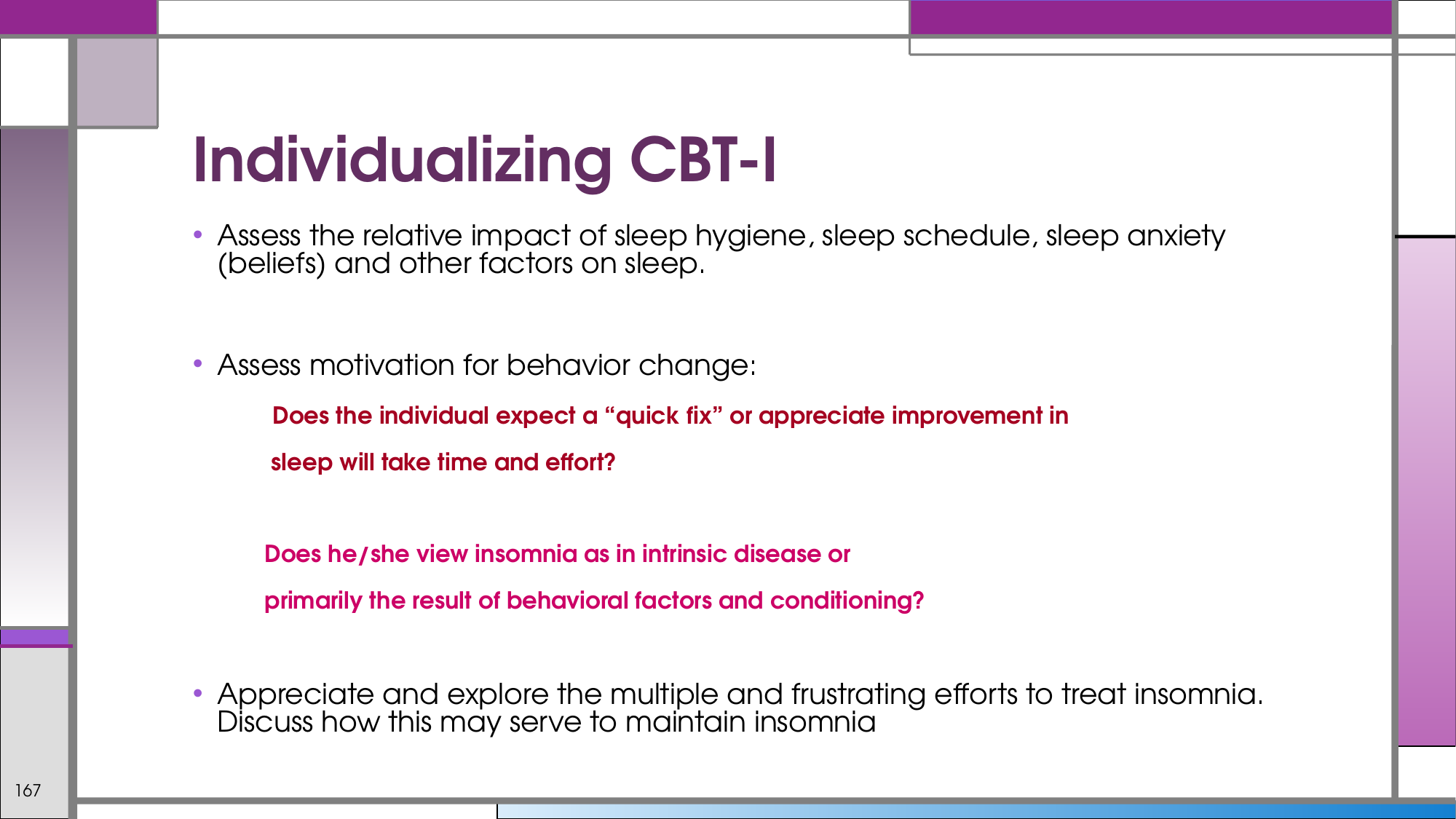

# Individualizing CBT-I
Assess the relative impact of sleep hygiene, sleep schedule, sleep anxiety (beliefs) and other factors on sleep.

Assess motivation for behavior change:
           Does the individual expect a “quick fix” or appreciate improvement in
            sleep will take time and effort?

           Does he/she view insomnia as in intrinsic disease or
           primarily the result of behavioral factors and conditioning?

Appreciate and explore the multiple and frustrating efforts to treat insomnia.  Discuss how this may serve to maintain insomnia

167